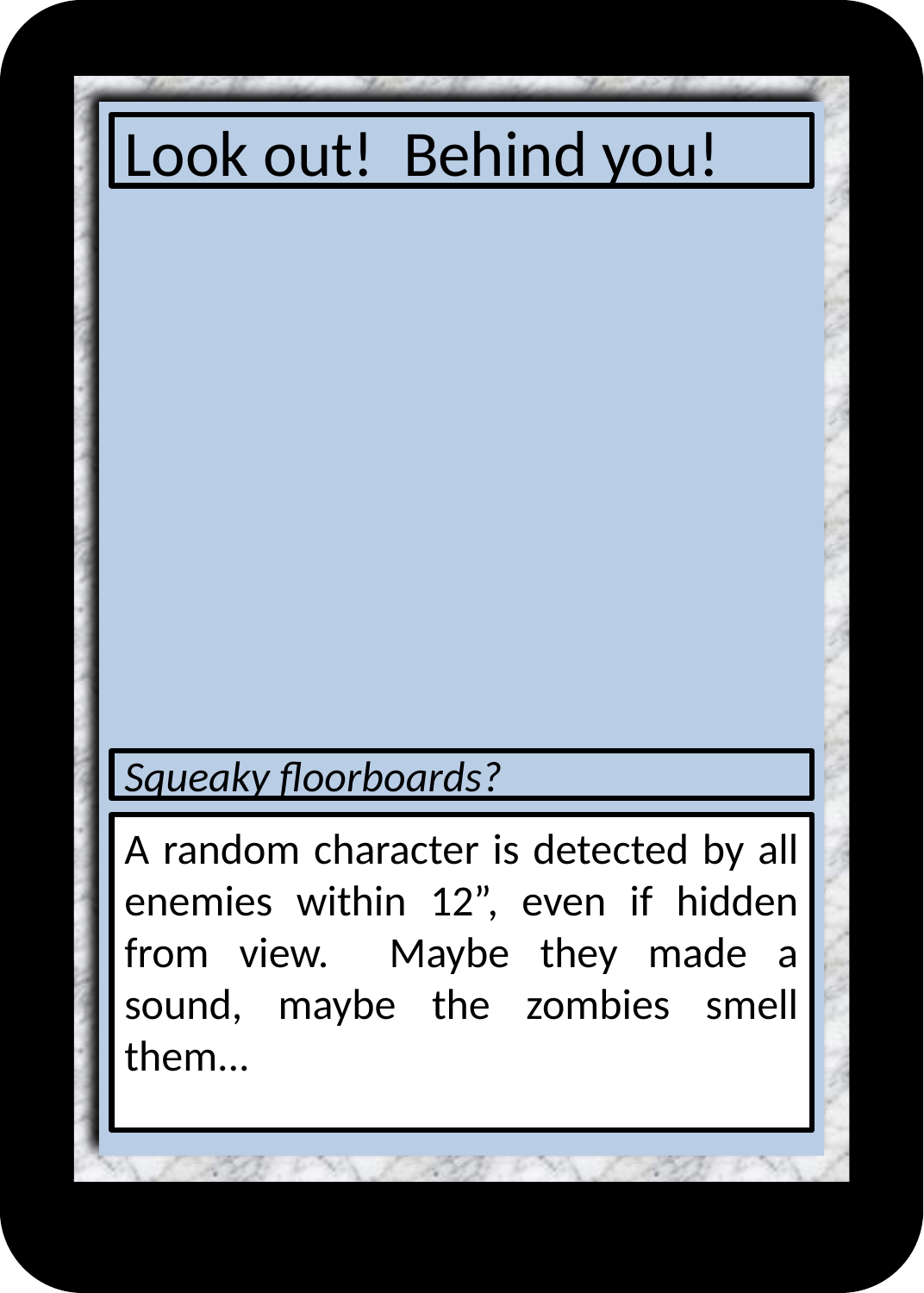

# Look out!  Behind you!

Squeaky floorboards?
A random character is detected by all enemies within 12”, even if hidden from view.  Maybe they made a sound, maybe the zombies smell them...